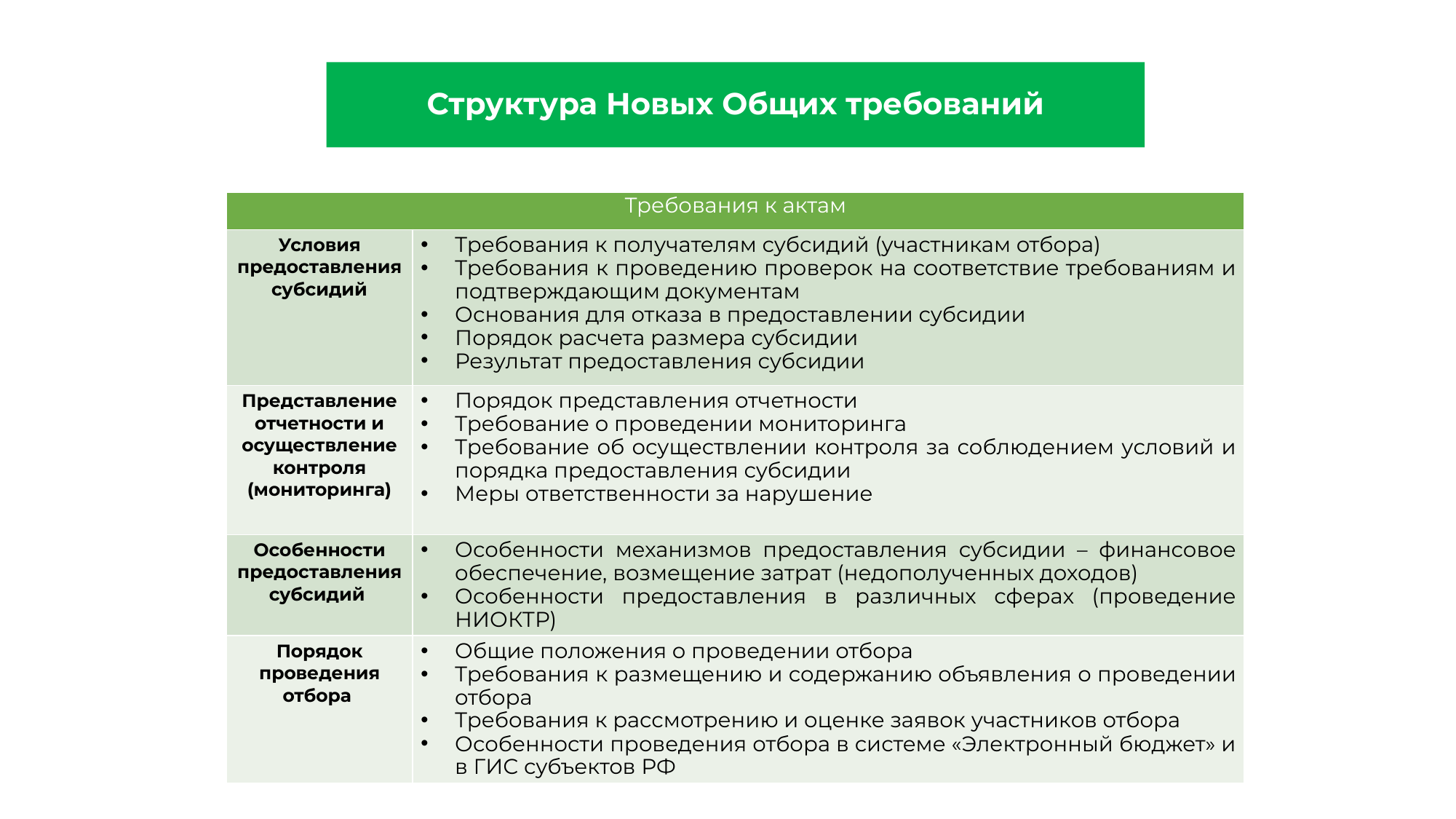

# Структура Новых Общих требований
| Требования к актам |  |
| --- | --- |
| Условия предоставления субсидий | Требования к получателям субсидий (участникам отбора) Требования к проведению проверок на соответствие требованиям и подтверждающим документам Основания для отказа в предоставлении субсидии Порядок расчета размера субсидии Результат предоставления субсидии |
| Представление отчетности и осуществление контроля (мониторинга) | Порядок представления отчетности Требование о проведении мониторинга Требование об осуществлении контроля за соблюдением условий и порядка предоставления субсидии Меры ответственности за нарушение |
| Особенности предоставления субсидий | Особенности механизмов предоставления субсидии – финансовое обеспечение, возмещение затрат (недополученных доходов) Особенности предоставления в различных сферах (проведение НИОКТР) |
| Порядок проведения отбора | Общие положения о проведении отбора Требования к размещению и содержанию объявления о проведении отбора Требования к рассмотрению и оценке заявок участников отбора Особенности проведения отбора в системе «Электронный бюджет» и в ГИС субъектов РФ |